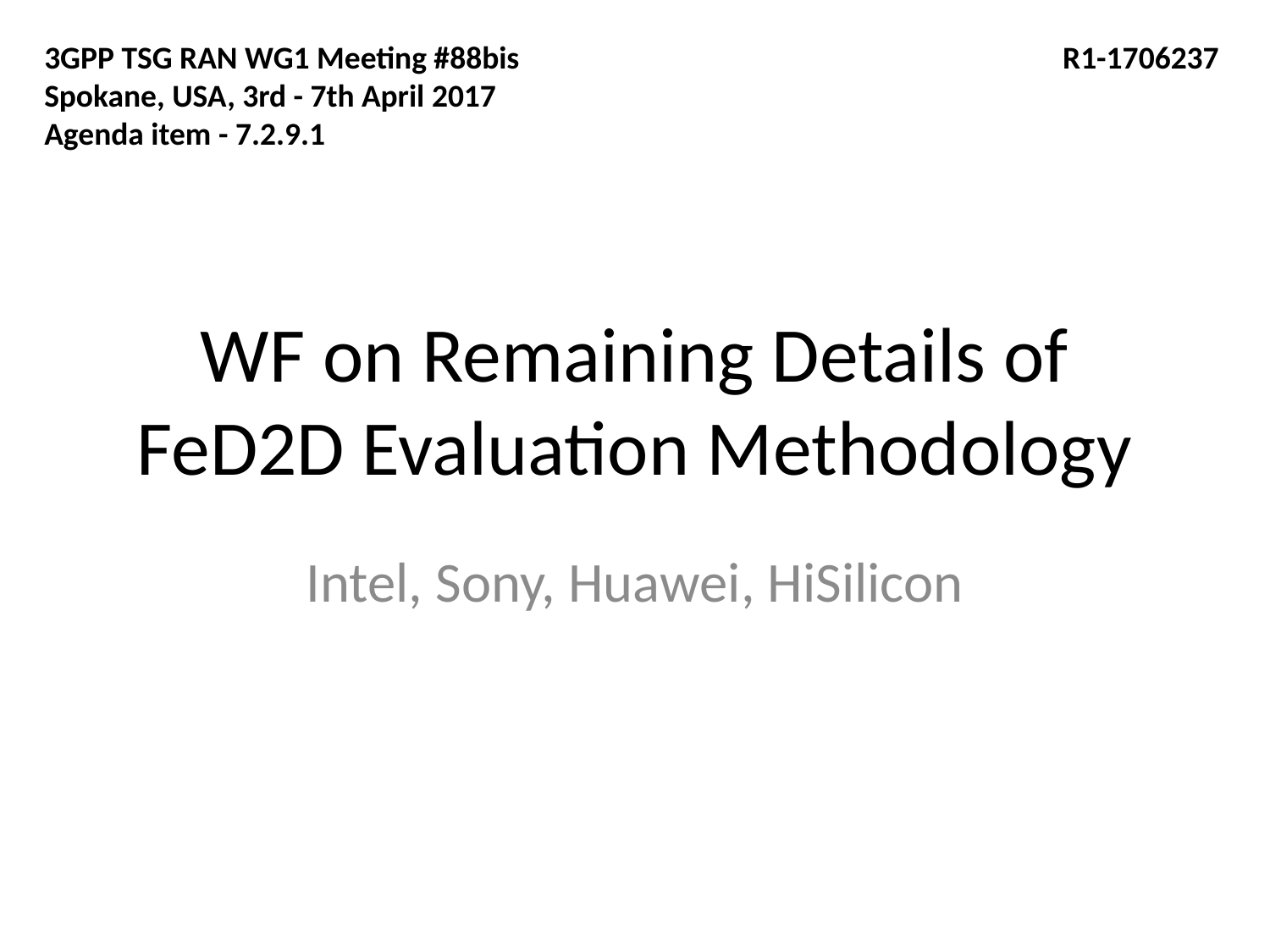

3GPP TSG RAN WG1 Meeting #88bis				                  R1-1706237
Spokane, USA, 3rd - 7th April 2017
Agenda item - 7.2.9.1
# WF on Remaining Details of FeD2D Evaluation Methodology
Intel, Sony, Huawei, HiSilicon